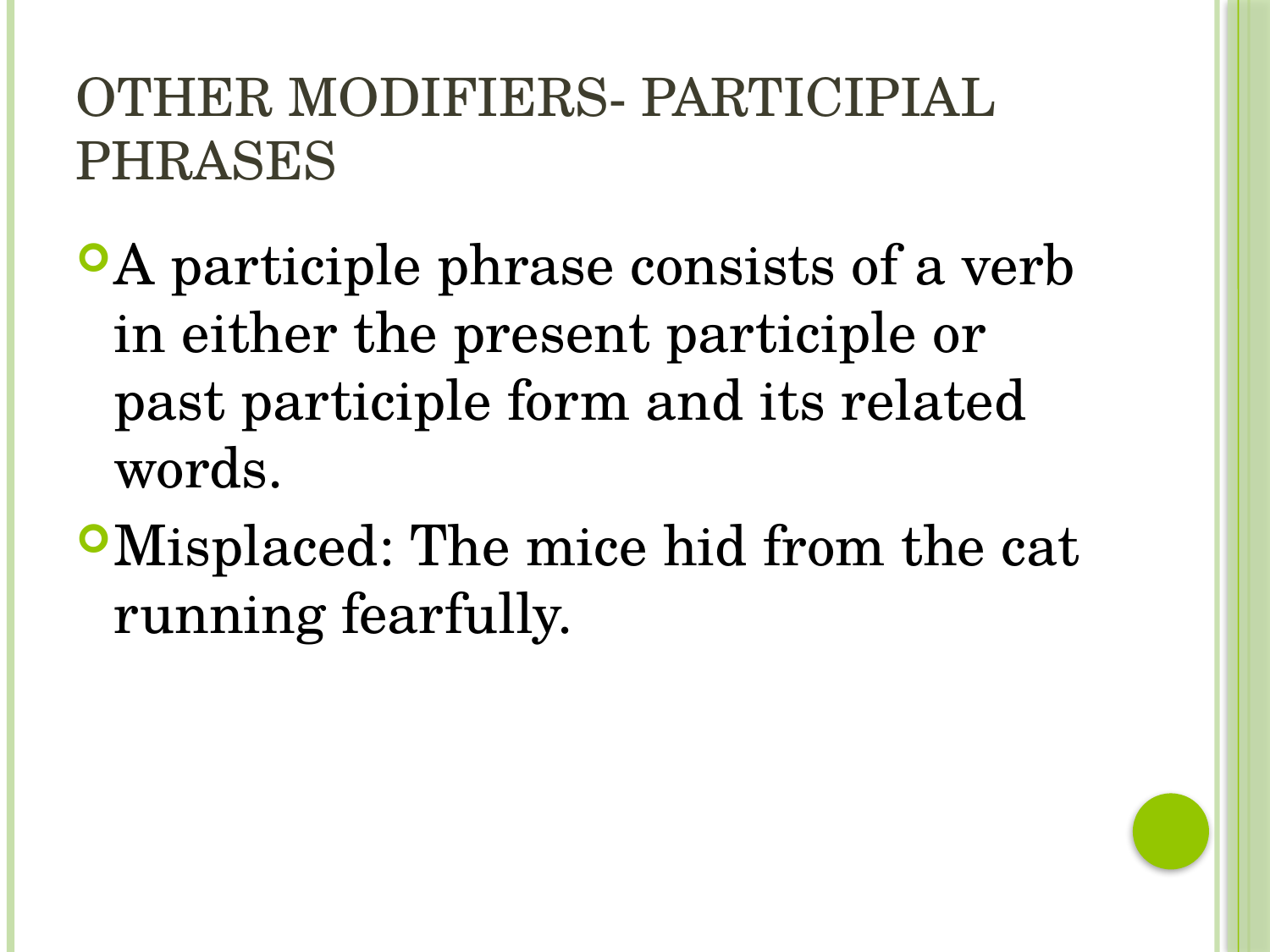

# Other Modifiers- Participial Phrases
A participle phrase consists of a verb in either the present participle or past participle form and its related words.
Misplaced: The mice hid from the cat running fearfully.